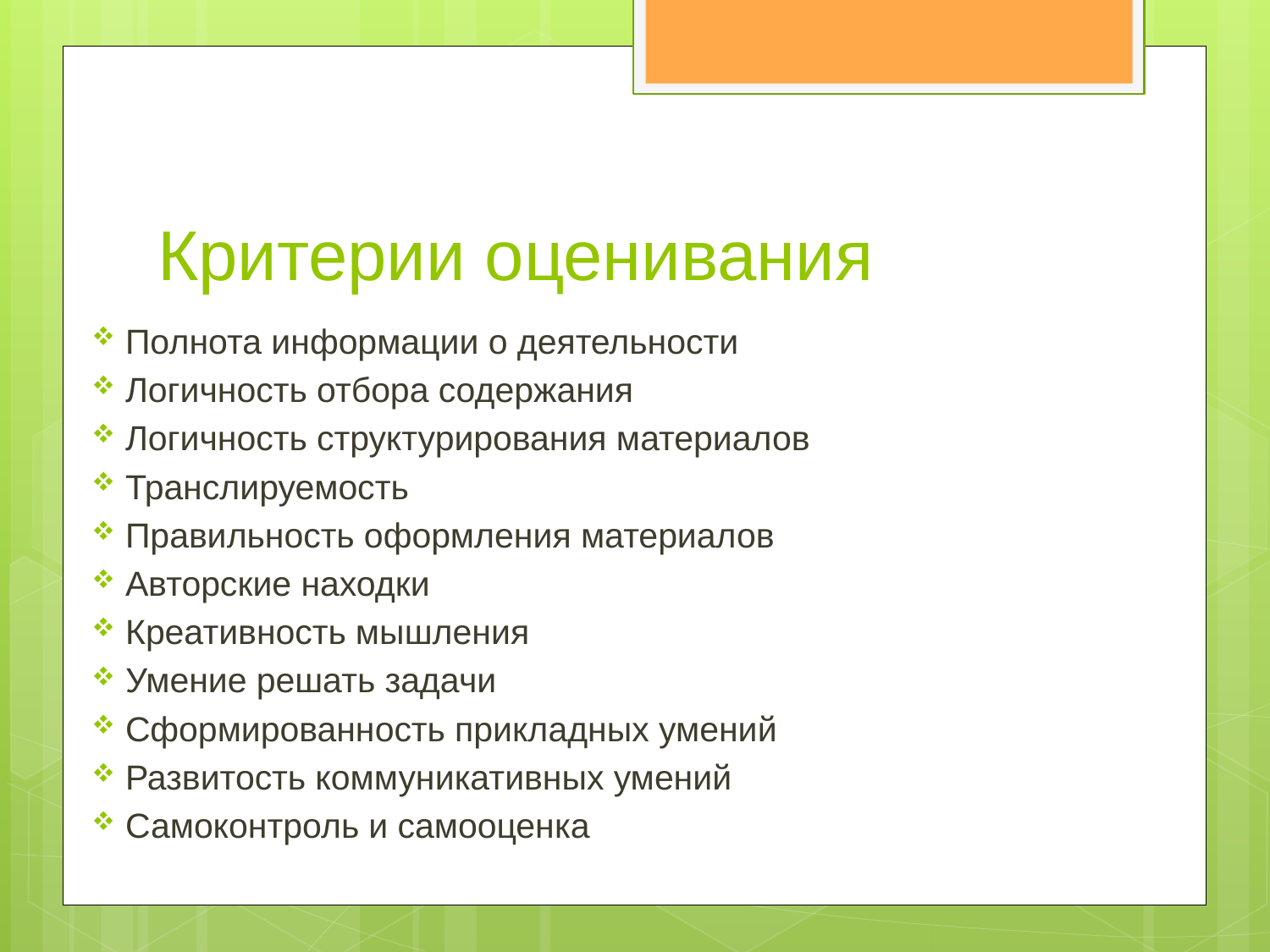

# Критерии оценивания
Полнота информации о деятельности
Логичность отбора содержания
Логичность структурирования материалов
Транслируемость
Правильность оформления материалов
Авторские находки
Креативность мышления
Умение решать задачи
Сформированность прикладных умений
Развитость коммуникативных умений
Самоконтроль и самооценка